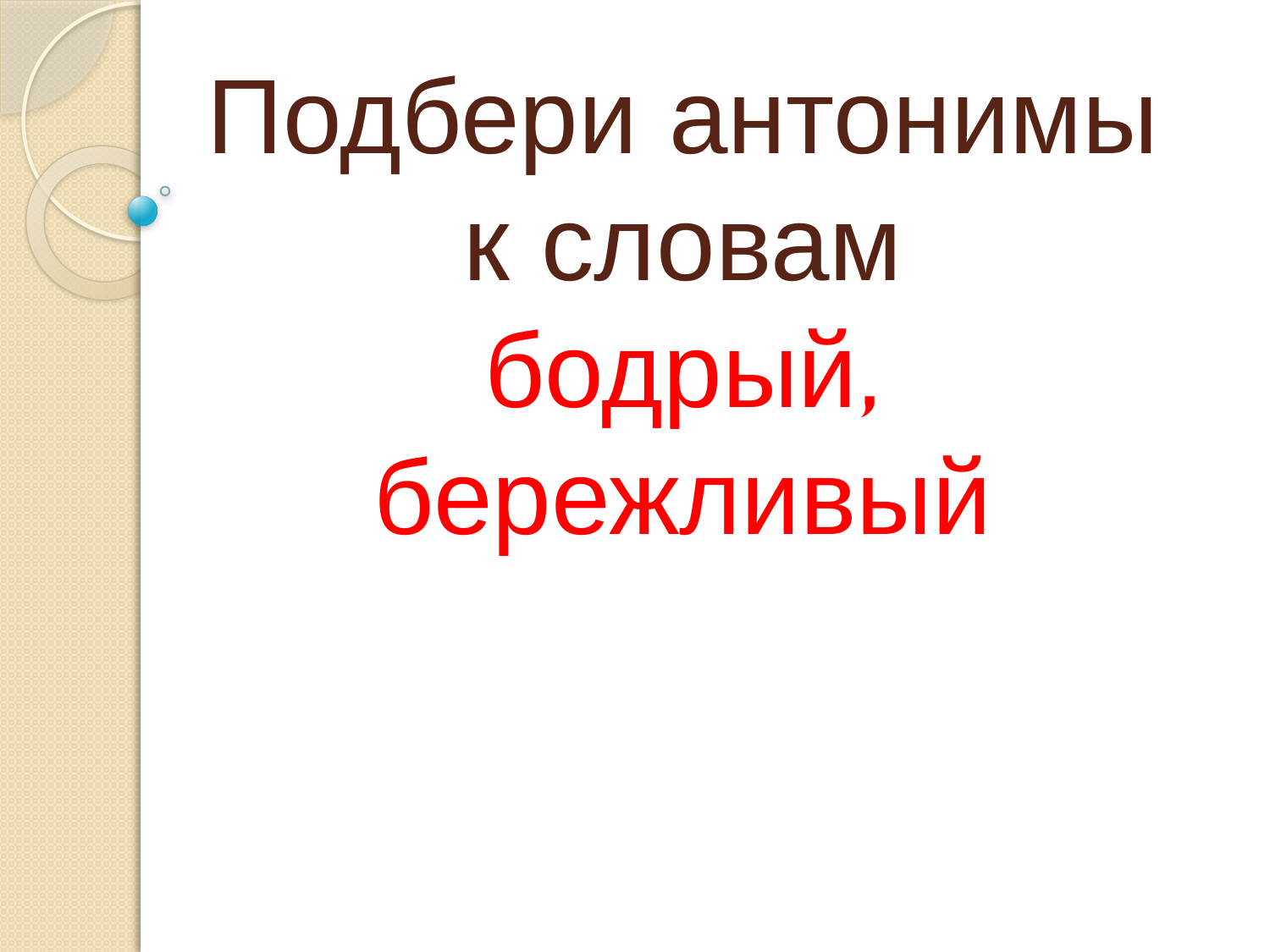

# Подбери антонимы к словам бодрый, бережливый